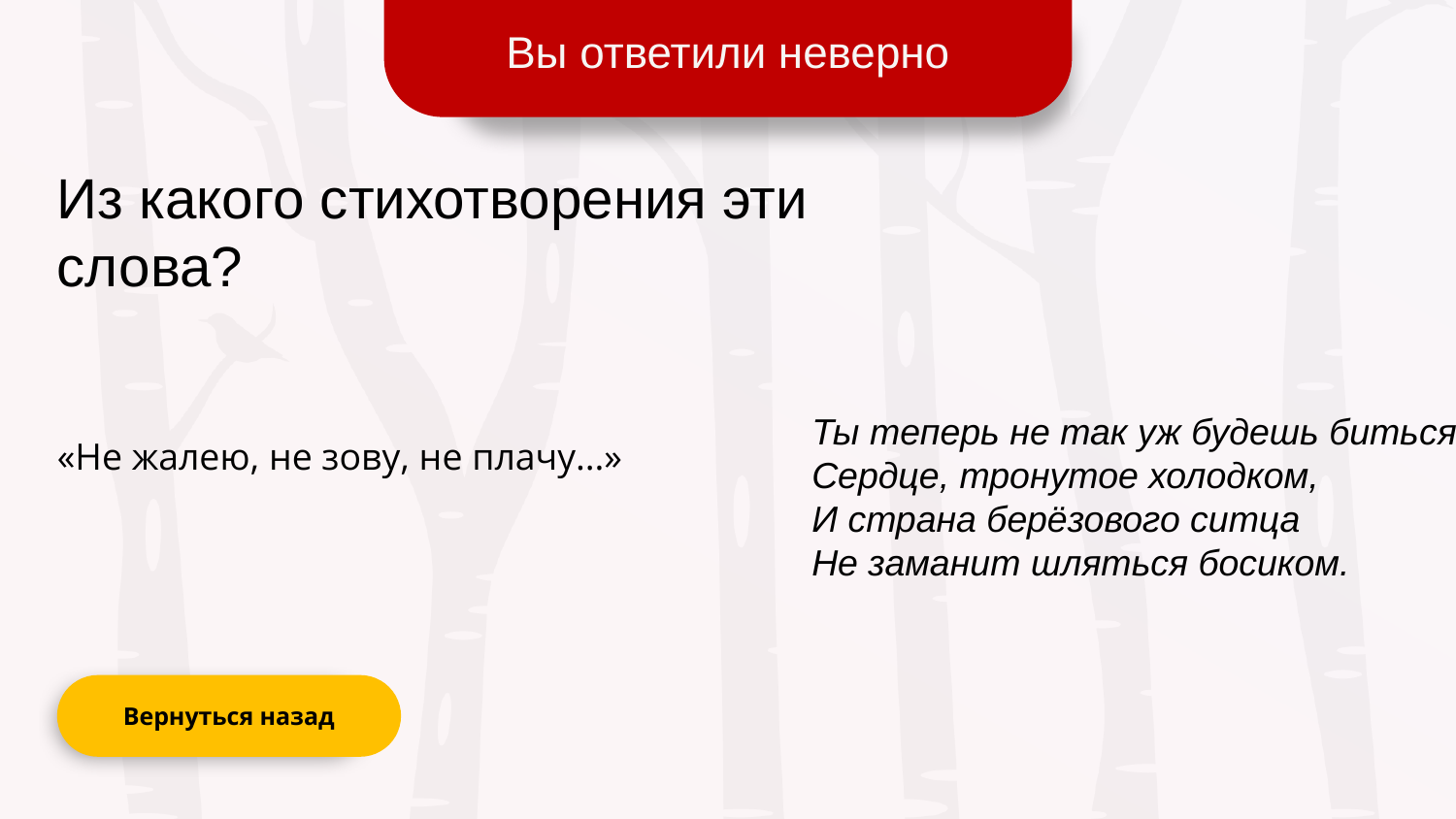

Вы ответили неверно
Из какого стихотворения эти слова?
Ты теперь не так уж будешь биться,
Сердце, тронутое холодком,
И страна берёзового ситца
Не заманит шляться босиком.
«Не жалею, не зову, не плачу...»
Вернуться назад